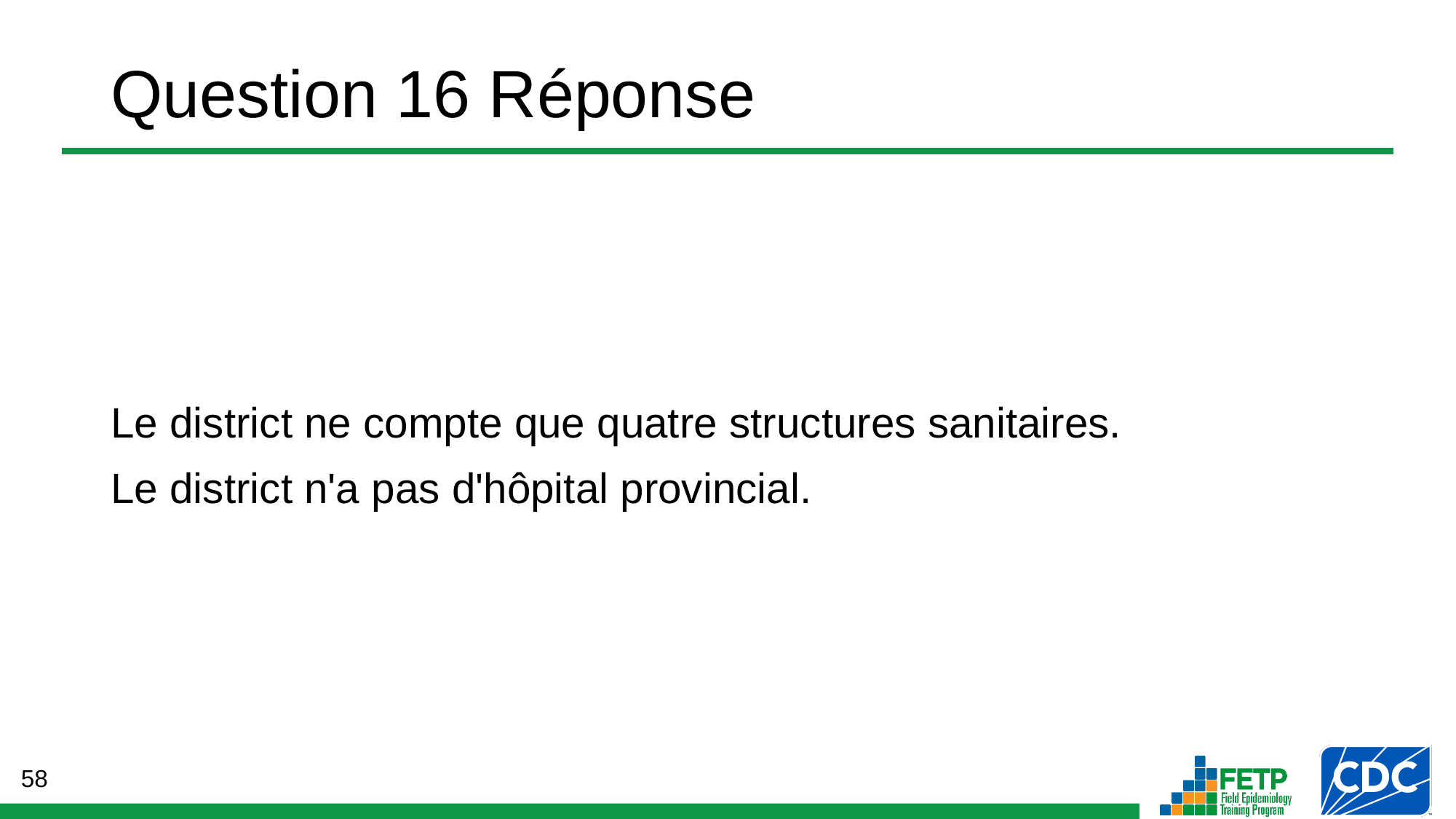

# Question 16 Réponse
Le district ne compte que quatre structures sanitaires.
Le district n'a pas d'hôpital provincial.